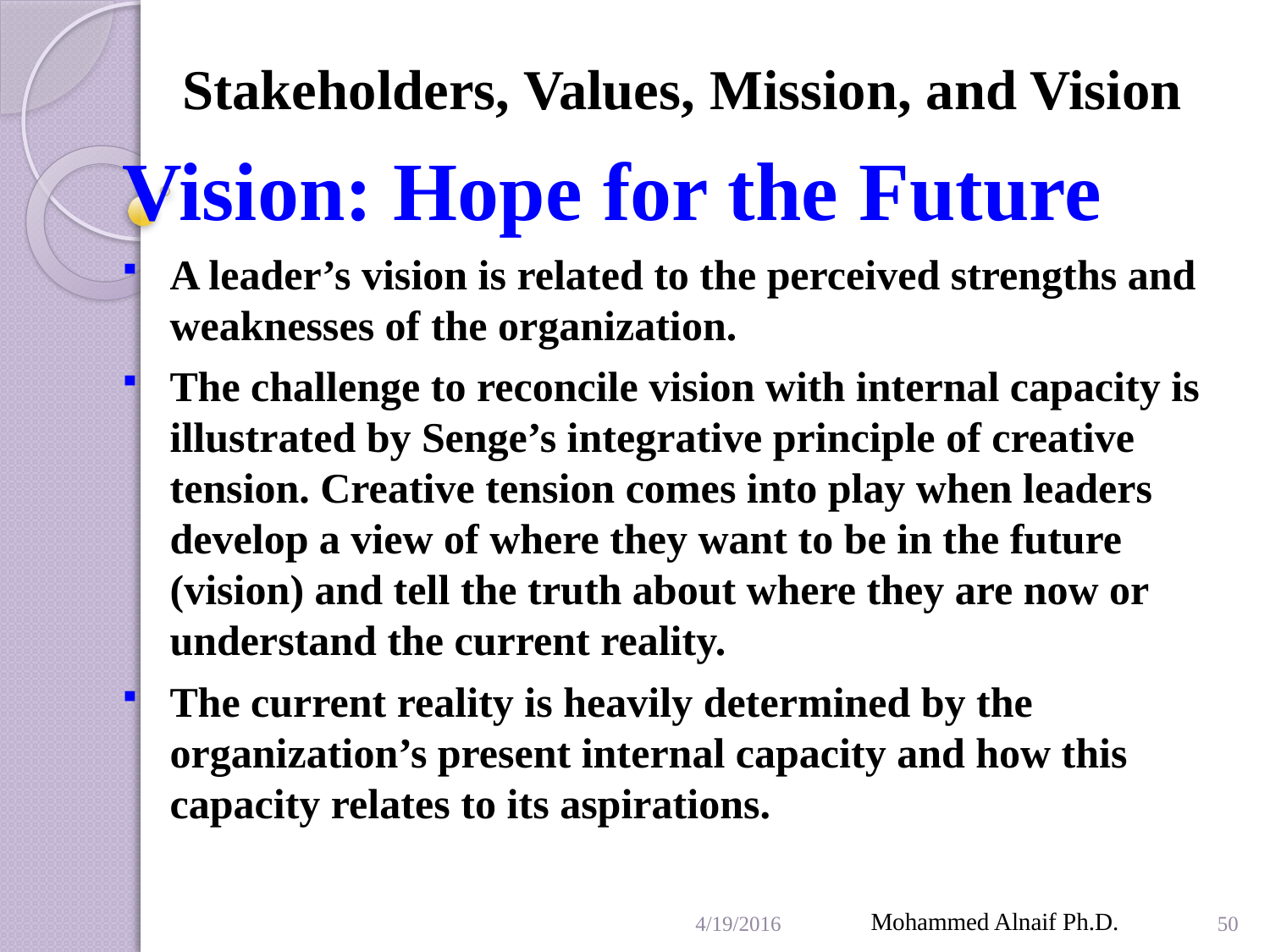

# Stakeholders, Values, Mission, and Vision
Vision: Hope for the Future
A leader’s vision is related to the perceived strengths and weaknesses of the organization.
The challenge to reconcile vision with internal capacity is illustrated by Senge’s integrative principle of creative tension. Creative tension comes into play when leaders develop a view of where they want to be in the future (vision) and tell the truth about where they are now or understand the current reality.
The current reality is heavily determined by the organization’s present internal capacity and how this capacity relates to its aspirations.
4/19/2016
Mohammed Alnaif Ph.D.
50